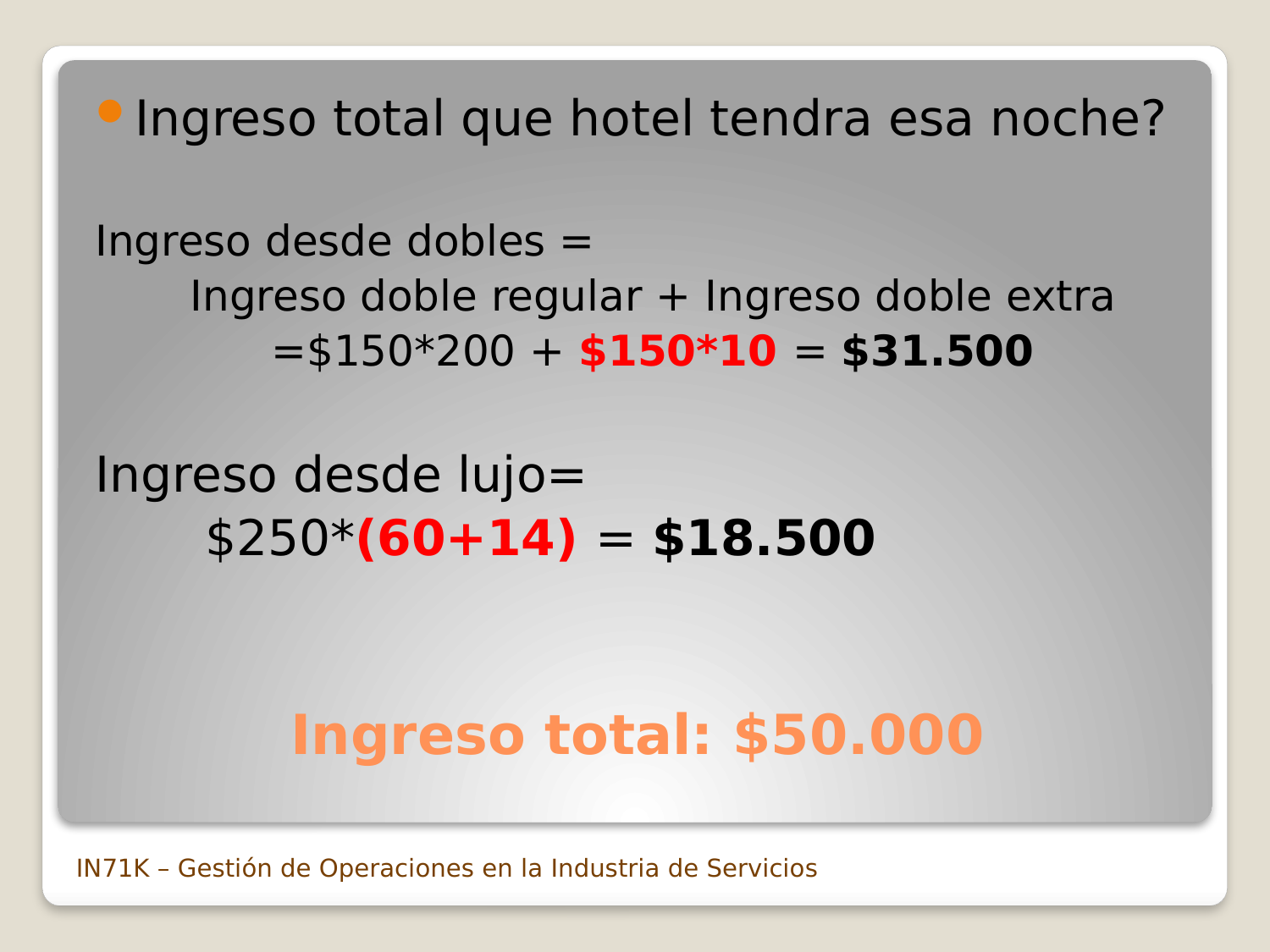

Ingreso total que hotel tendra esa noche?

Ingreso desde dobles =
       Ingreso doble regular + Ingreso doble extra
             =$150*200 + $150*10 = $31.500

Ingreso desde lujo=
       $250*(60+14) = $18.500

# Ingreso total: $50.000
IN71K – Gestión de Operaciones en la Industria de Servicios